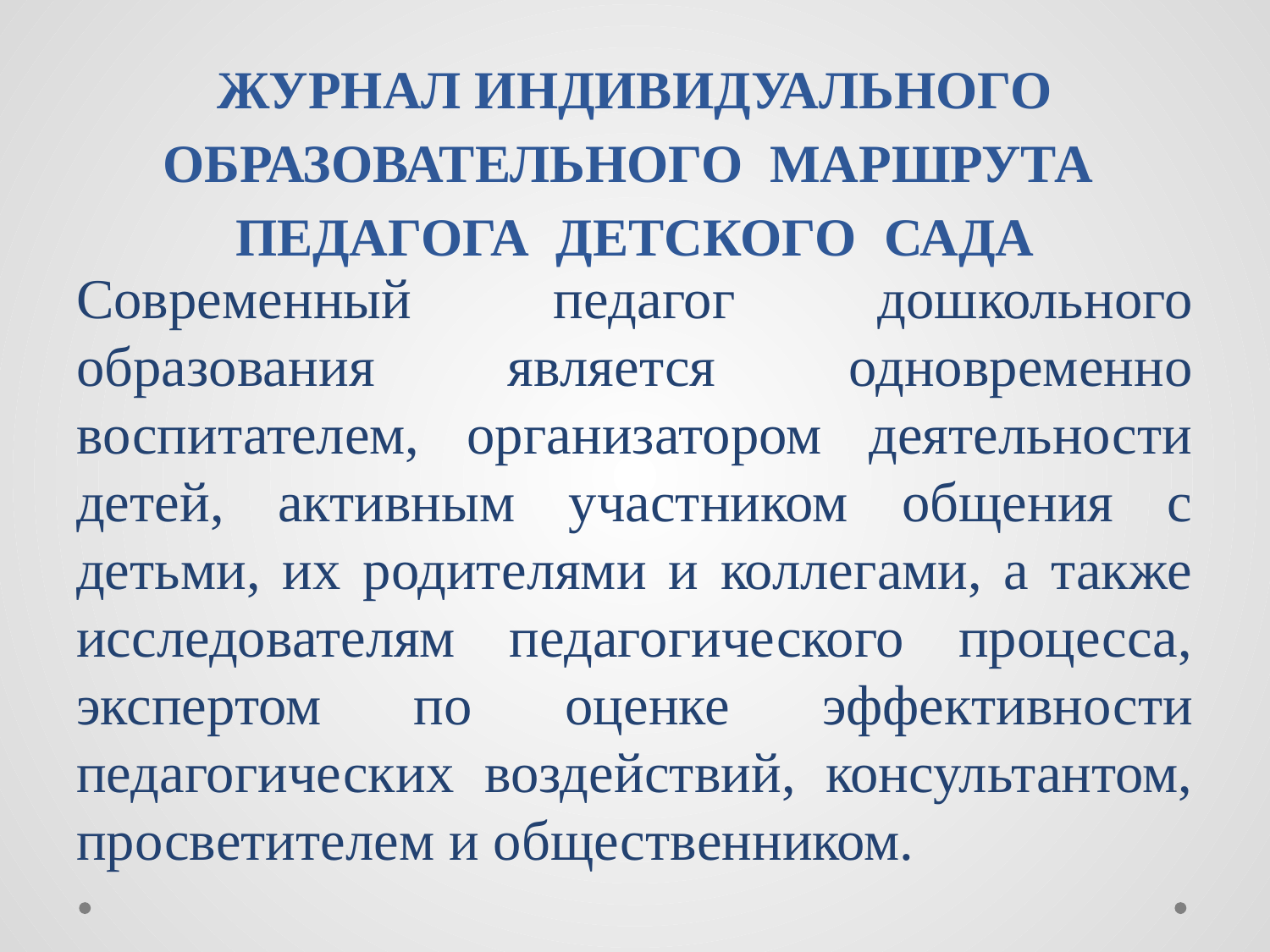

# журнал Индивидуального образовательного  маршрута ПЕДАГОГА  ДЕТСКОГО  сада
Современный педагог дошкольного образования является одновременно воспитателем, организатором деятельности детей, активным участником общения с детьми, их родителями и коллегами, а также исследователям педагогического процесса, экспертом по оценке эффективности педагогических воздействий, консультантом, просветителем и общественником.